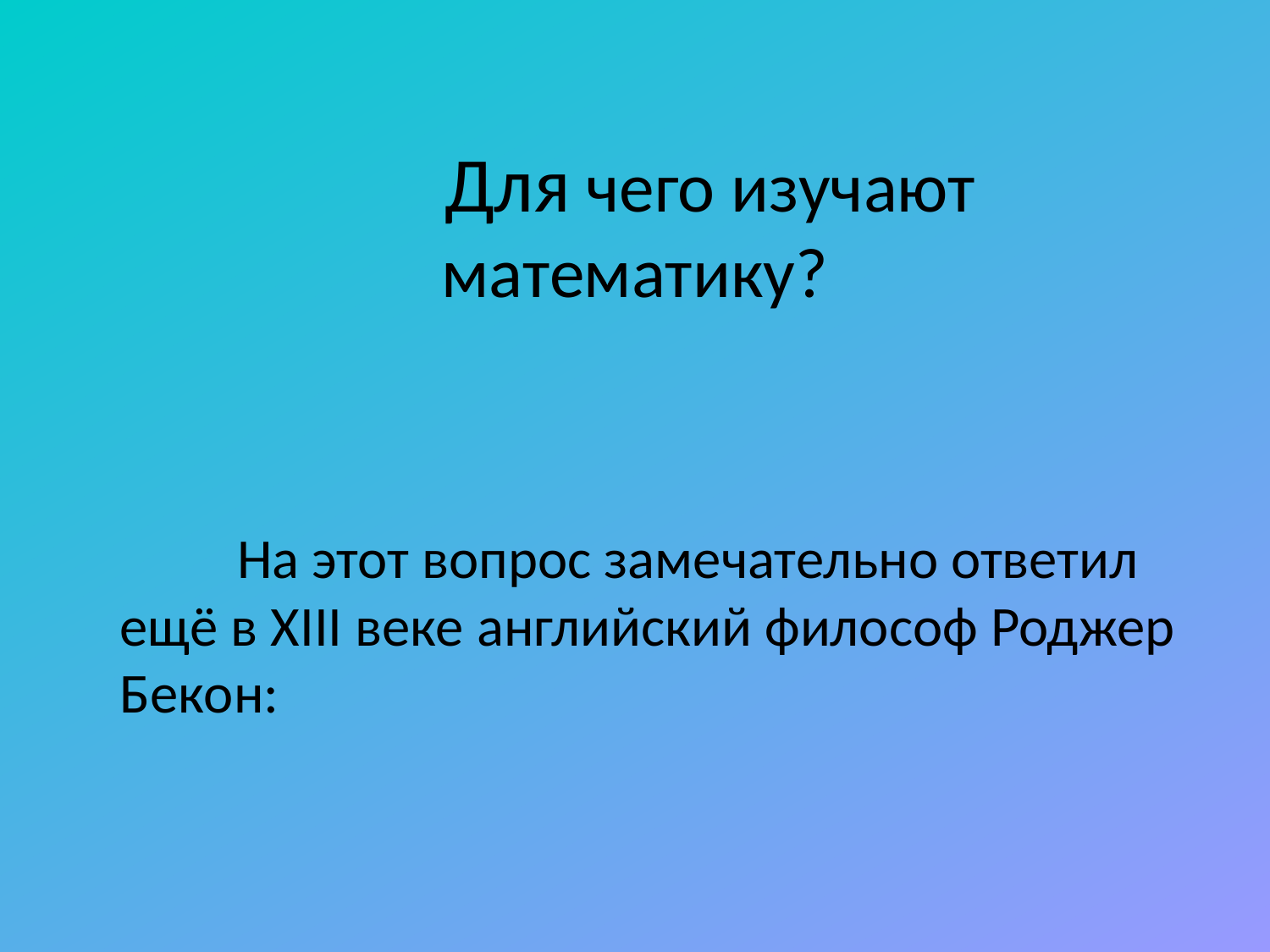

# Для чего изучают 	математику?

             На этот вопрос замечательно ответил ещё в XIII веке английский философ Роджер Бекон: